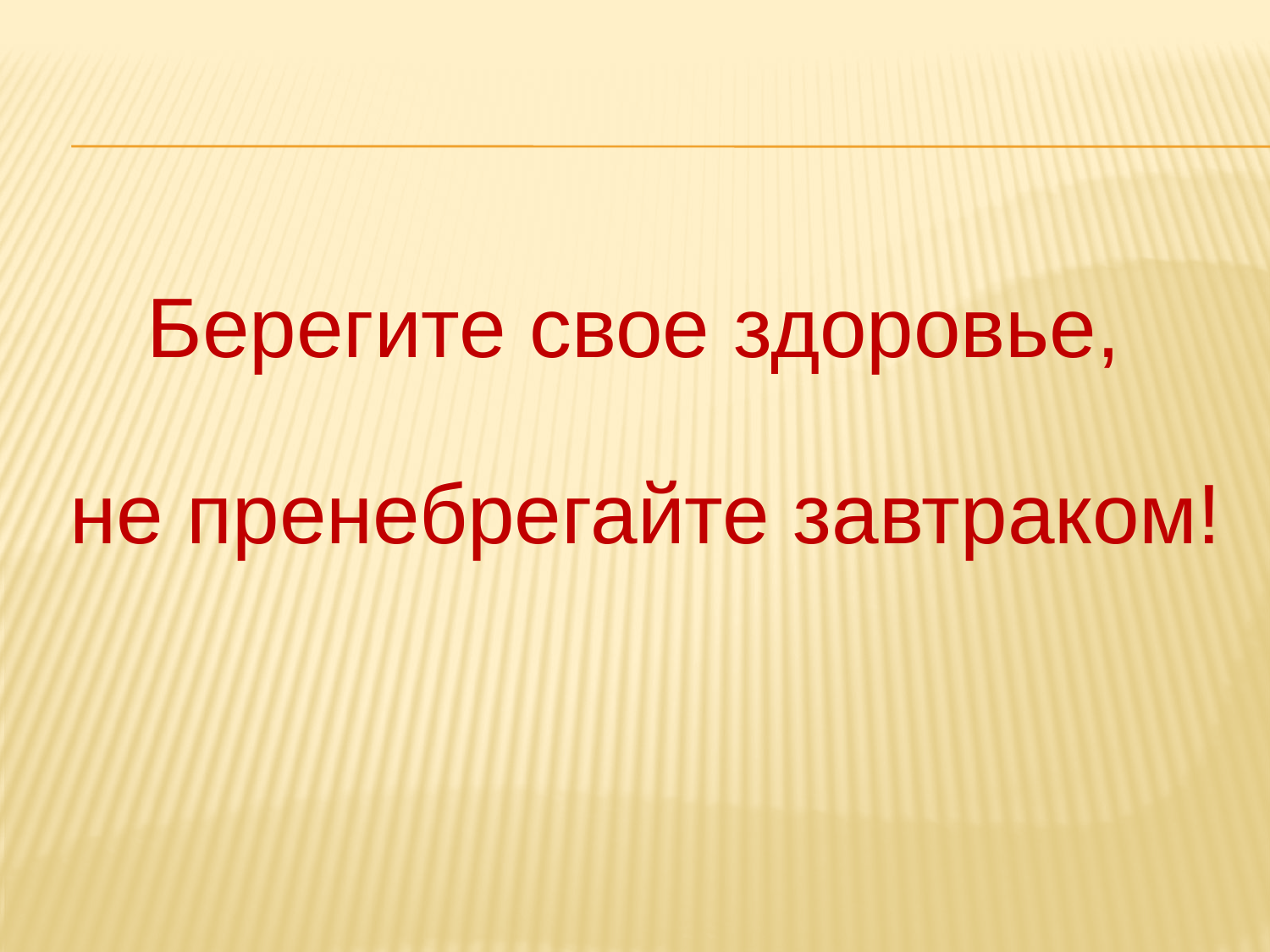

#
Берегите свое здоровье,
не пренебрегайте завтраком!